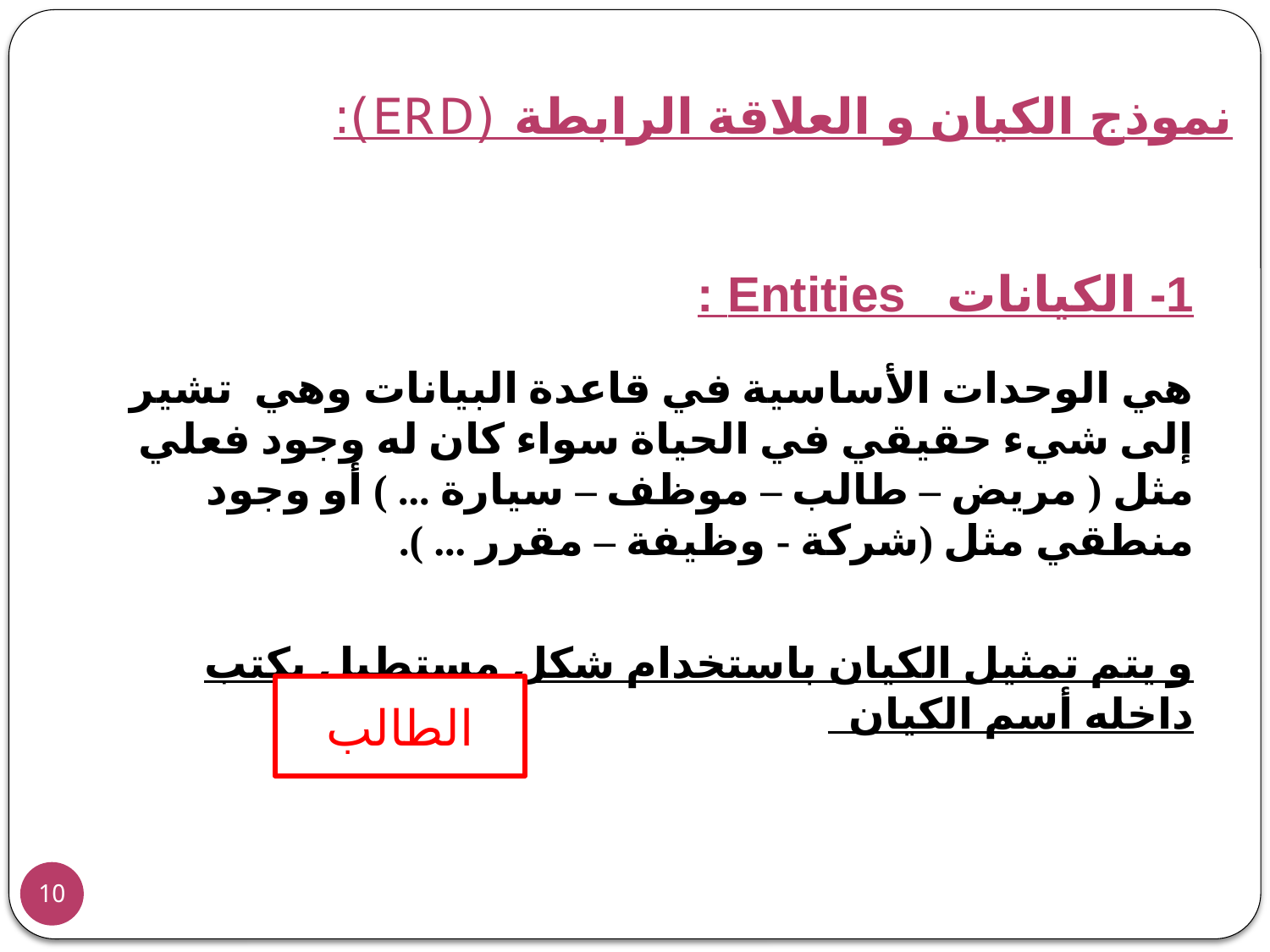

نموذج الكيان و العلاقة الرابطة (ERD):
1- الكيانات   Entities :

هي الوحدات الأساسية في قاعدة البيانات وهي  تشير إلى شيء حقيقي في الحياة سواء كان له وجود فعلي مثل ( مريض – طالب – موظف – سيارة ... ) أو وجود منطقي مثل (شركة - وظيفة – مقرر ... ).

و يتم تمثيل الكيان باستخدام شكل مستطيل يكتب داخله أسم الكيان

الطالب
10